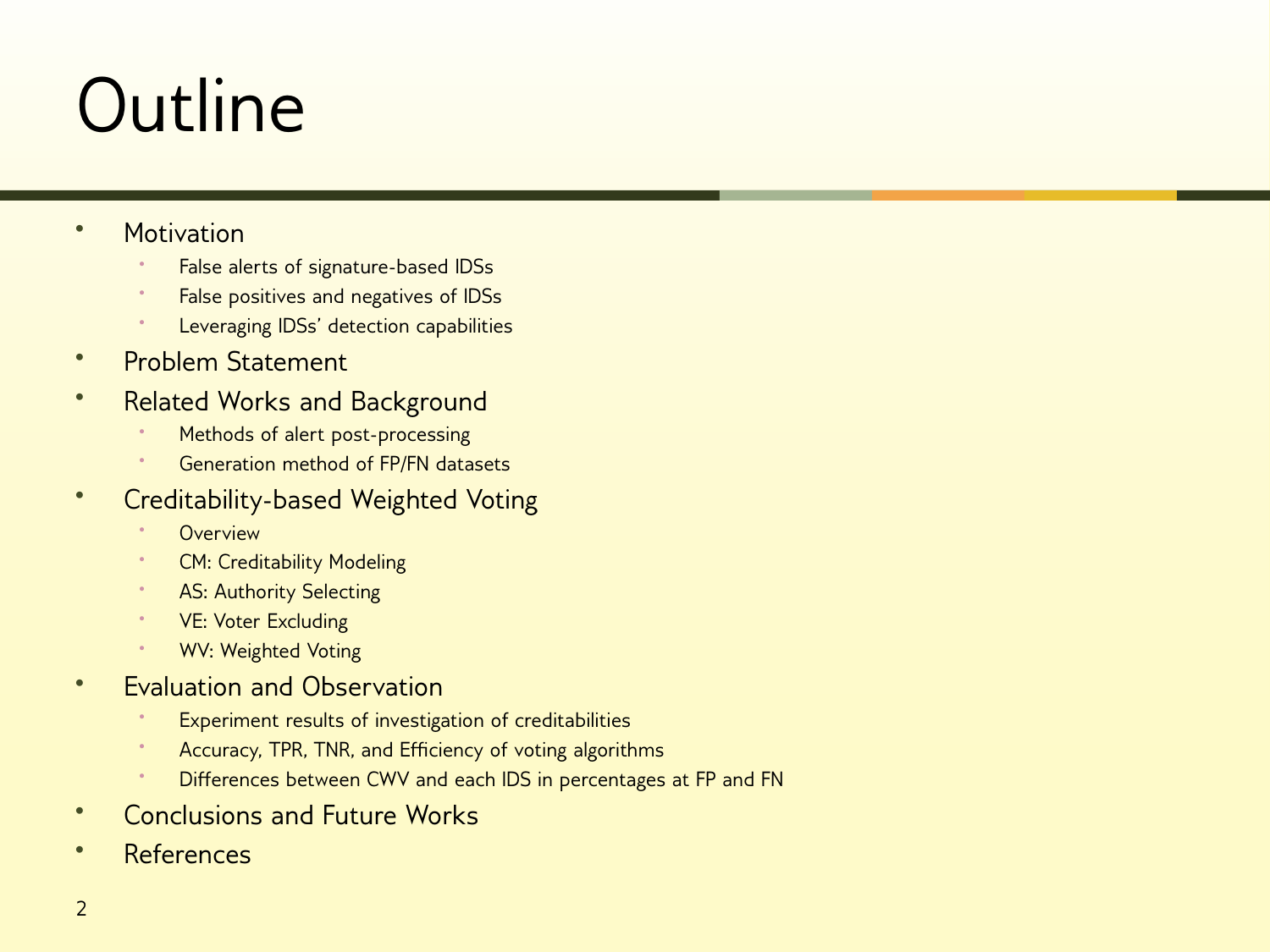

# Outline
Motivation
False alerts of signature-based IDSs
False positives and negatives of IDSs
Leveraging IDSs’ detection capabilities
Problem Statement
Related Works and Background
Methods of alert post-processing
Generation method of FP/FN datasets
Creditability-based Weighted Voting
Overview
CM: Creditability Modeling
AS: Authority Selecting
VE: Voter Excluding
WV: Weighted Voting
Evaluation and Observation
Experiment results of investigation of creditabilities
Accuracy, TPR, TNR, and Efficiency of voting algorithms
Differences between CWV and each IDS in percentages at FP and FN
Conclusions and Future Works
References
2